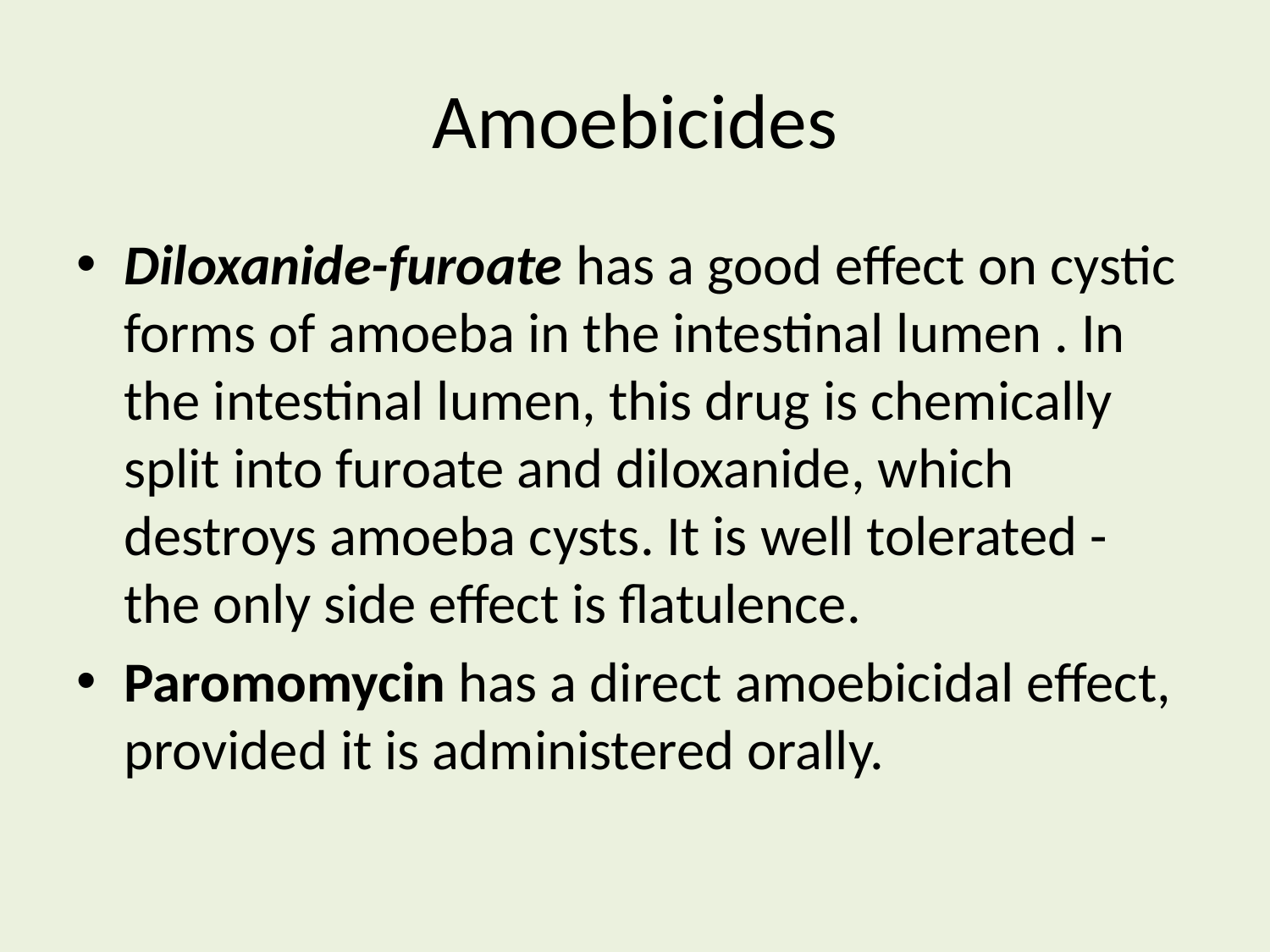

# Amoebicides
Diloxanide-furoate has a good effect on cystic forms of amoeba in the intestinal lumen . In the intestinal lumen, this drug is chemically split into furoate and diloxanide, which destroys amoeba cysts. It is well tolerated - the only side effect is flatulence.
Paromomycin has a direct amoebicidal effect, provided it is administered orally.